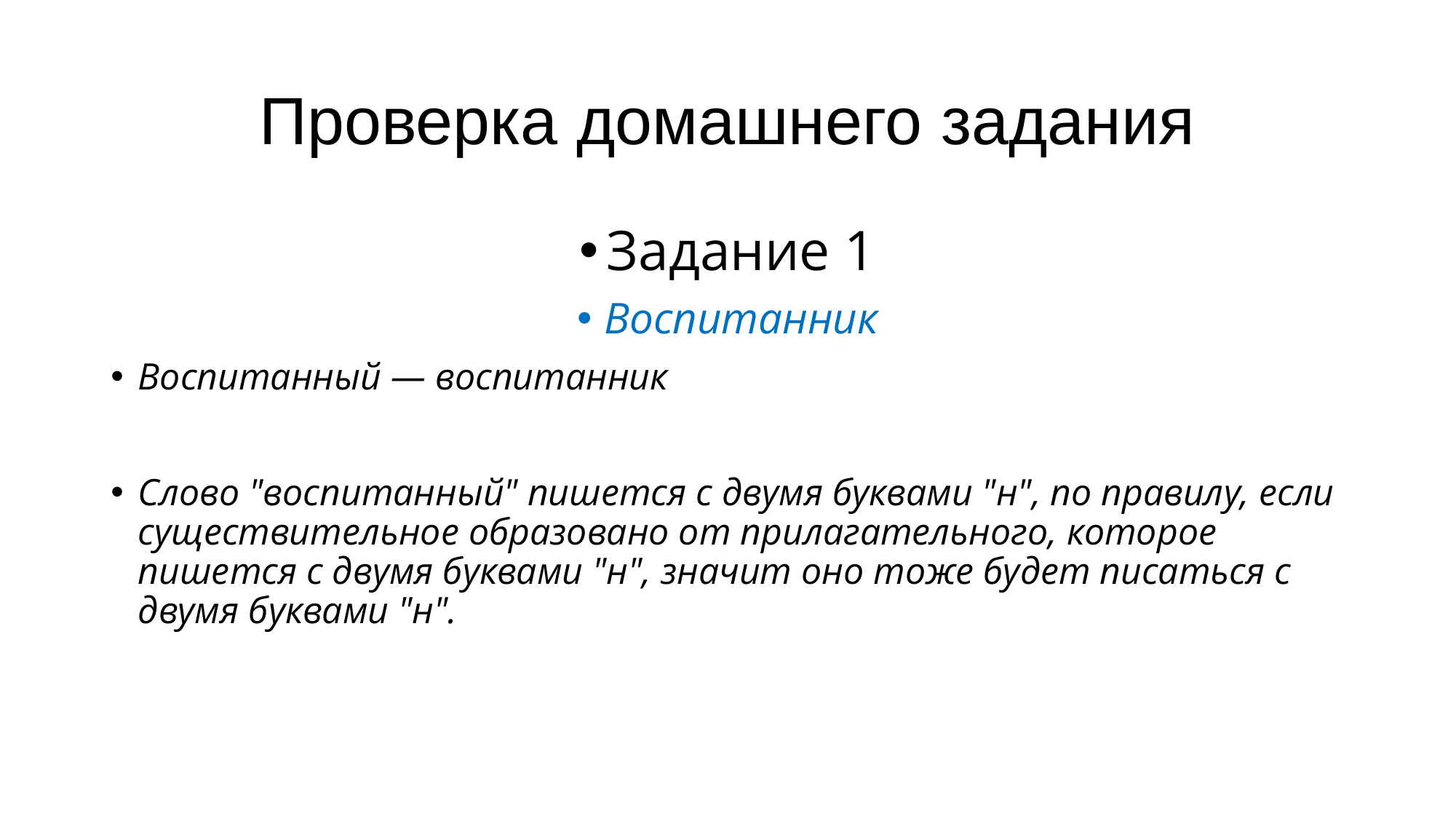

# Проверка домашнего задания
Задание 1
Воспитанник
Воспитанный — воспитанник

Слово "воспитанный" пишется с двумя буквами "н", по правилу, если существительное образовано от прилагательного, которое пишется с двумя буквами "н", значит оно тоже будет писаться с двумя буквами "н".